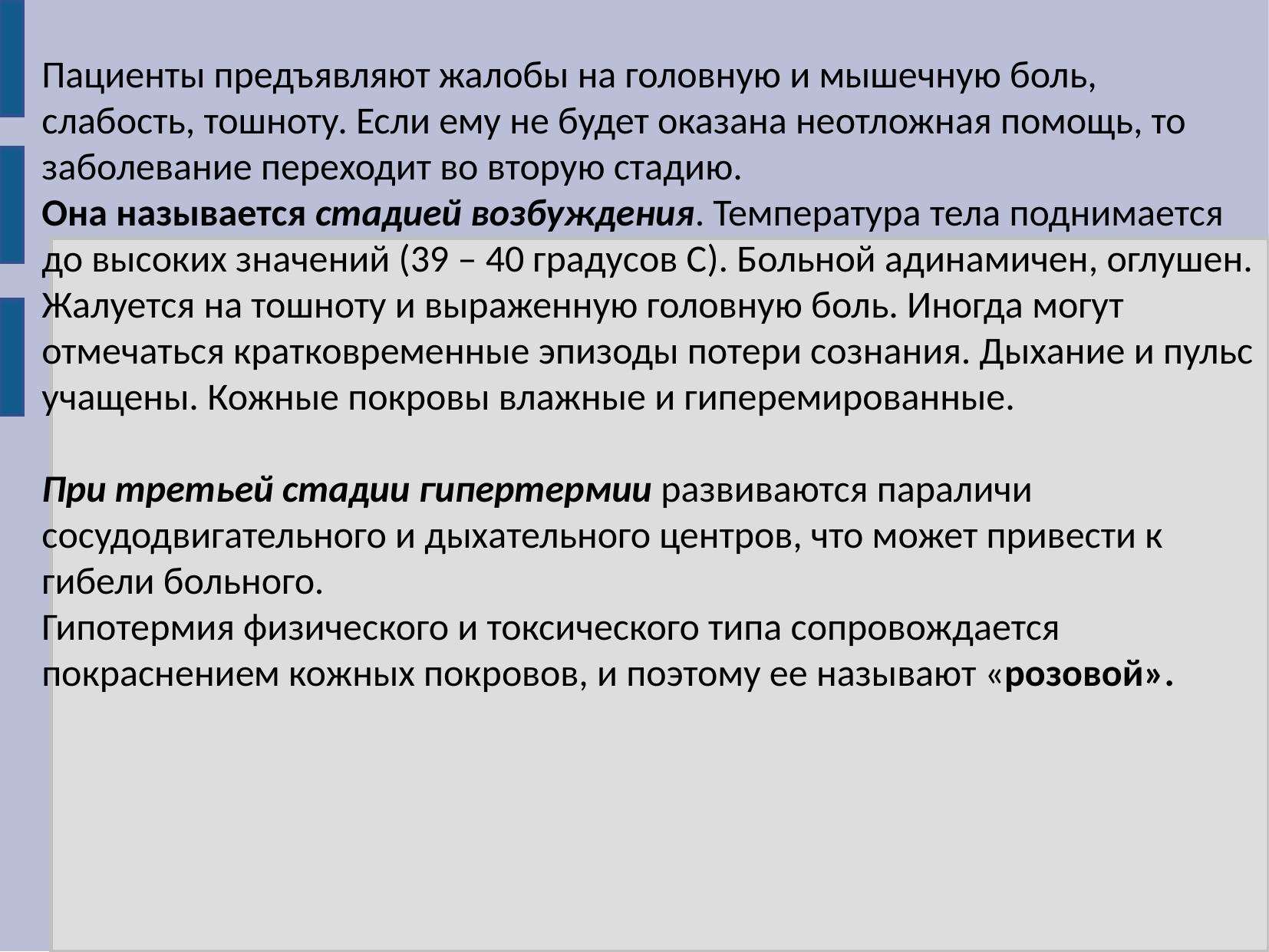

Пациенты предъявляют жалобы на головную и мышечную боль, слабость, тошноту. Если ему не будет оказана неотложная помощь, то заболевание переходит во вторую стадию.
Она называется стадией возбуждения. Температура тела поднимается до высоких значений (39 – 40 градусов С). Больной адинамичен, оглушен. Жалуется на тошноту и выраженную головную боль. Иногда могут отмечаться кратковременные эпизоды потери сознания. Дыхание и пульс учащены. Кожные покровы влажные и гиперемированные.

При третьей стадии гипертермии развиваются параличи сосудодвигательного и дыхательного центров, что может привести к гибели больного.
Гипотермия физического и токсического типа сопровождается покраснением кожных покровов, и поэтому ее называют «розовой».